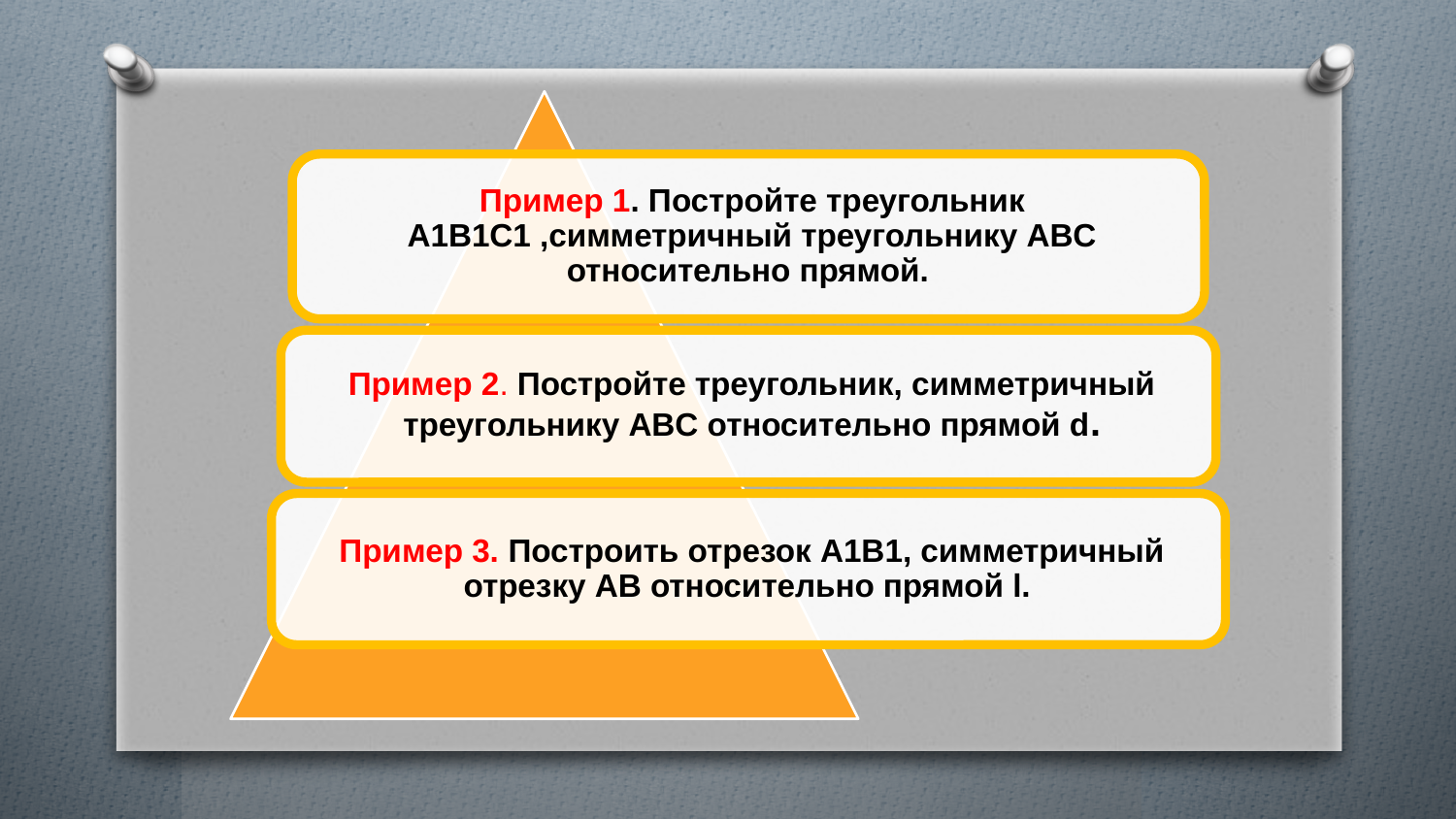

Пример 1. Постройте треугольник A1B1C1 ,симметричный треугольнику ABC относительно прямой.
Пример 2. Постройте треугольник, симметричный треугольнику ABC относительно прямой d.
Пример 3. Построить отрезок A1B1, симметричный отрезку AB относительно прямой l.